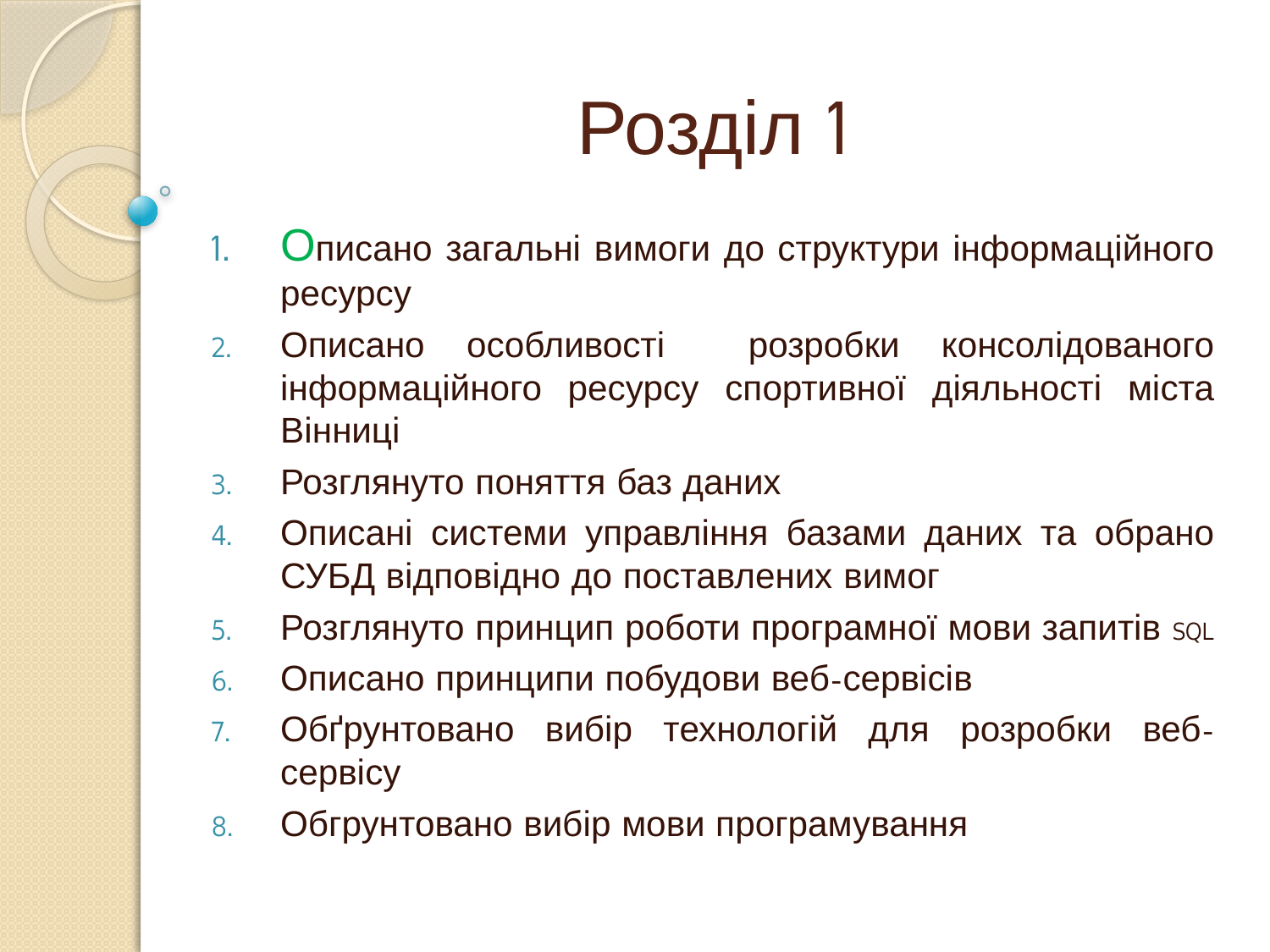

# Розділ 1
Описано загальні вимоги до структури інформаційного ресурсу
Описано особливості  розробки консолідованого інформаційного ресурсу спортивної діяльності міста Вінниці
Розглянуто поняття баз даних
Описані системи управління базами даних та обрано СУБД відповідно до поставлених вимог
Розглянуто принцип роботи програмної мови запитів SQL
Описано принципи побудови веб-сервісів
Обґрунтовано вибір технологій для розробки веб-сервісу
Обгрунтовано вибір мови програмування